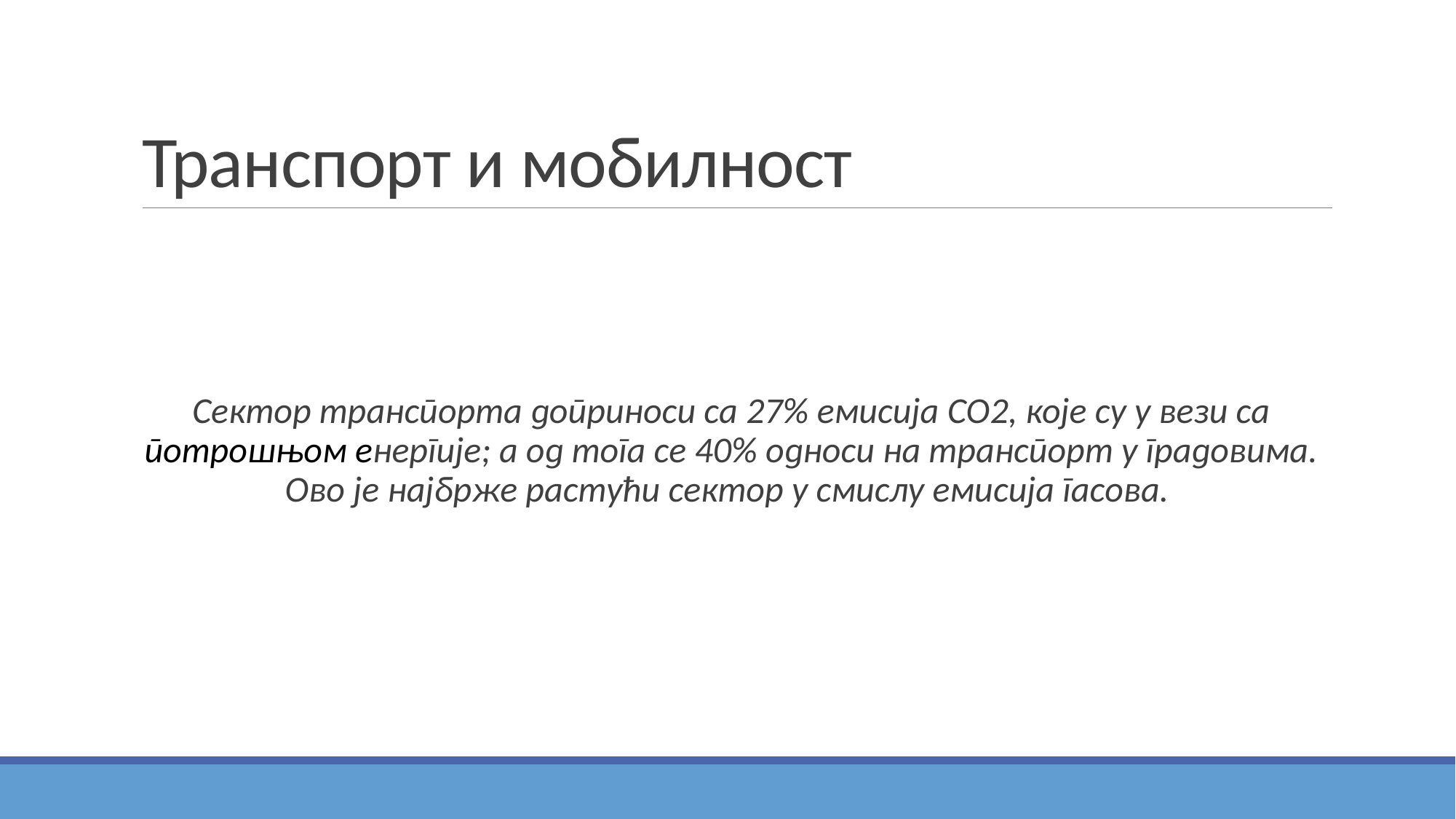

# Транспорт и мобилност

Сектор транспорта доприноси са 27% емисија CO2, које су у вези са потрошњом енергије; а од тога се 40% односи на транспорт у градовима. Ово је најбрже растући сектор у смислу емисија гасова.